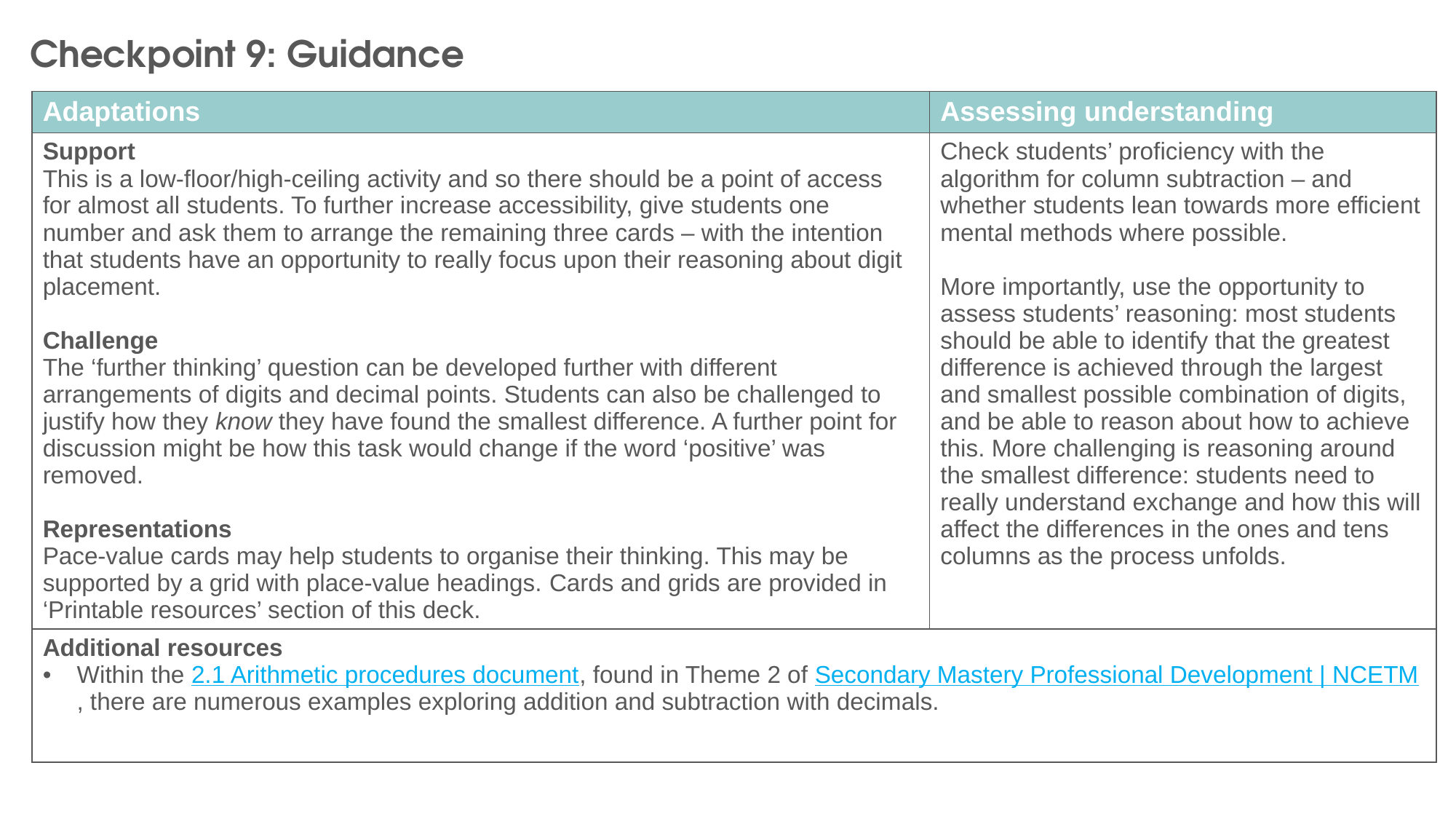

Checkpoint 9: Guidance
| Adaptations | Assessing understanding |
| --- | --- |
| Support This is a low-floor/high-ceiling activity and so there should be a point of access for almost all students. To further increase accessibility, give students one number and ask them to arrange the remaining three cards – with the intention that students have an opportunity to really focus upon their reasoning about digit placement. Challenge The ‘further thinking’ question can be developed further with different arrangements of digits and decimal points. Students can also be challenged to justify how they know they have found the smallest difference. A further point for discussion might be how this task would change if the word ‘positive’ was removed. Representations Pace-value cards may help students to organise their thinking. This may be supported by a grid with place-value headings. Cards and grids are provided in ‘Printable resources’ section of this deck. | Check students’ proficiency with the algorithm for column subtraction – and whether students lean towards more efficient mental methods where possible. More importantly, use the opportunity to assess students’ reasoning: most students should be able to identify that the greatest difference is achieved through the largest and smallest possible combination of digits, and be able to reason about how to achieve this. More challenging is reasoning around the smallest difference: students need to really understand exchange and how this will affect the differences in the ones and tens columns as the process unfolds. |
| Additional resources Within the 2.1 Arithmetic procedures document, found in Theme 2 of Secondary Mastery Professional Development | NCETM, there are numerous examples exploring addition and subtraction with decimals. |  |